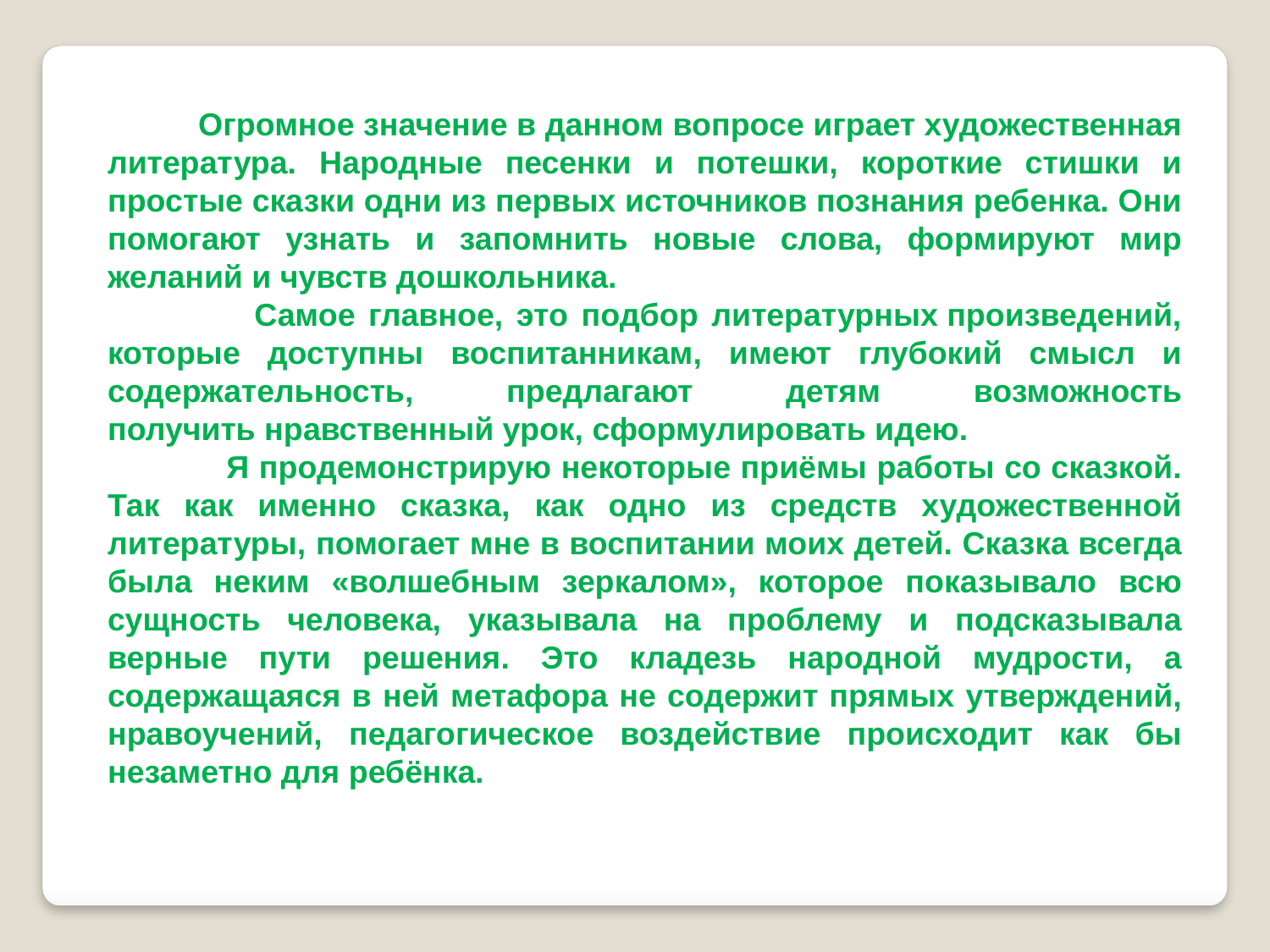

Огромное значение в данном вопросе играет художественная литература. Народные песенки и потешки, короткие стишки и простые сказки одни из первых источников познания ребенка. Они помогают узнать и запомнить новые слова, формируют мир желаний и чувств дошкольника.
           Самое главное, это подбор литературных произведений, которые доступны воспитанникам, имеют глубокий смысл и содержательность, предлагают детям возможность получить нравственный урок, сформулировать идею.
            Я продемонстрирую некоторые приёмы работы со сказкой. Так как именно сказка, как одно из средств художественной литературы, помогает мне в воспитании моих детей. Сказка всегда была неким «волшебным зеркалом», которое показывало всю сущность человека, указывала на проблему и подсказывала верные пути решения. Это кладезь народной мудрости, а содержащаяся в ней метафора не содержит прямых утверждений, нравоучений, педагогическое воздействие происходит как бы незаметно для ребёнка.